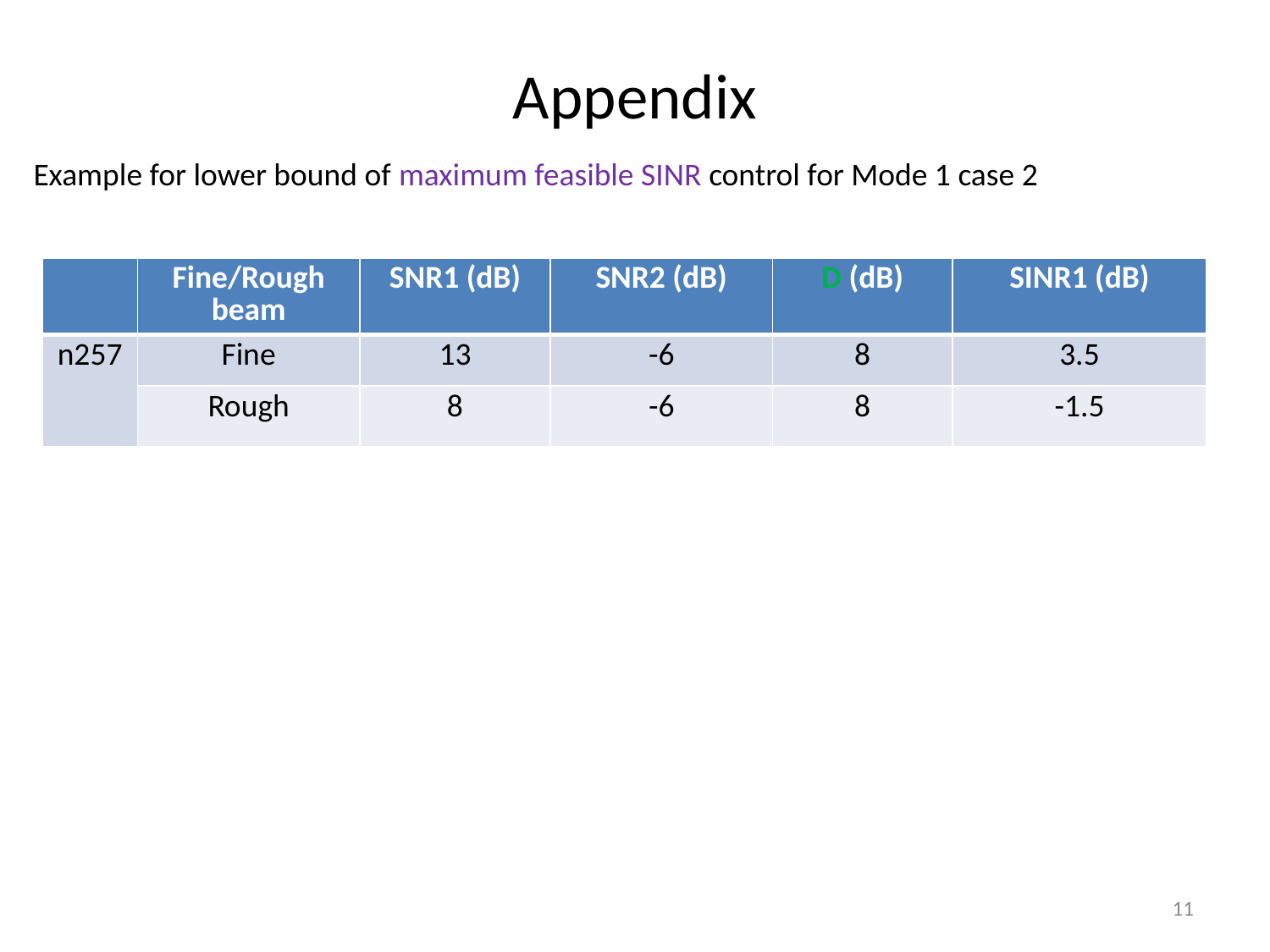

# Appendix
Example for lower bound of maximum feasible SINR control for Mode 1 case 2
|  | Fine/Rough beam | SNR1 (dB) | SNR2 (dB) | D (dB) | SINR1 (dB) |
| --- | --- | --- | --- | --- | --- |
| n257 | Fine | 13 | -6 | 8 | 3.5 |
|  | Rough | 8 | -6 | 8 | -1.5 |
11